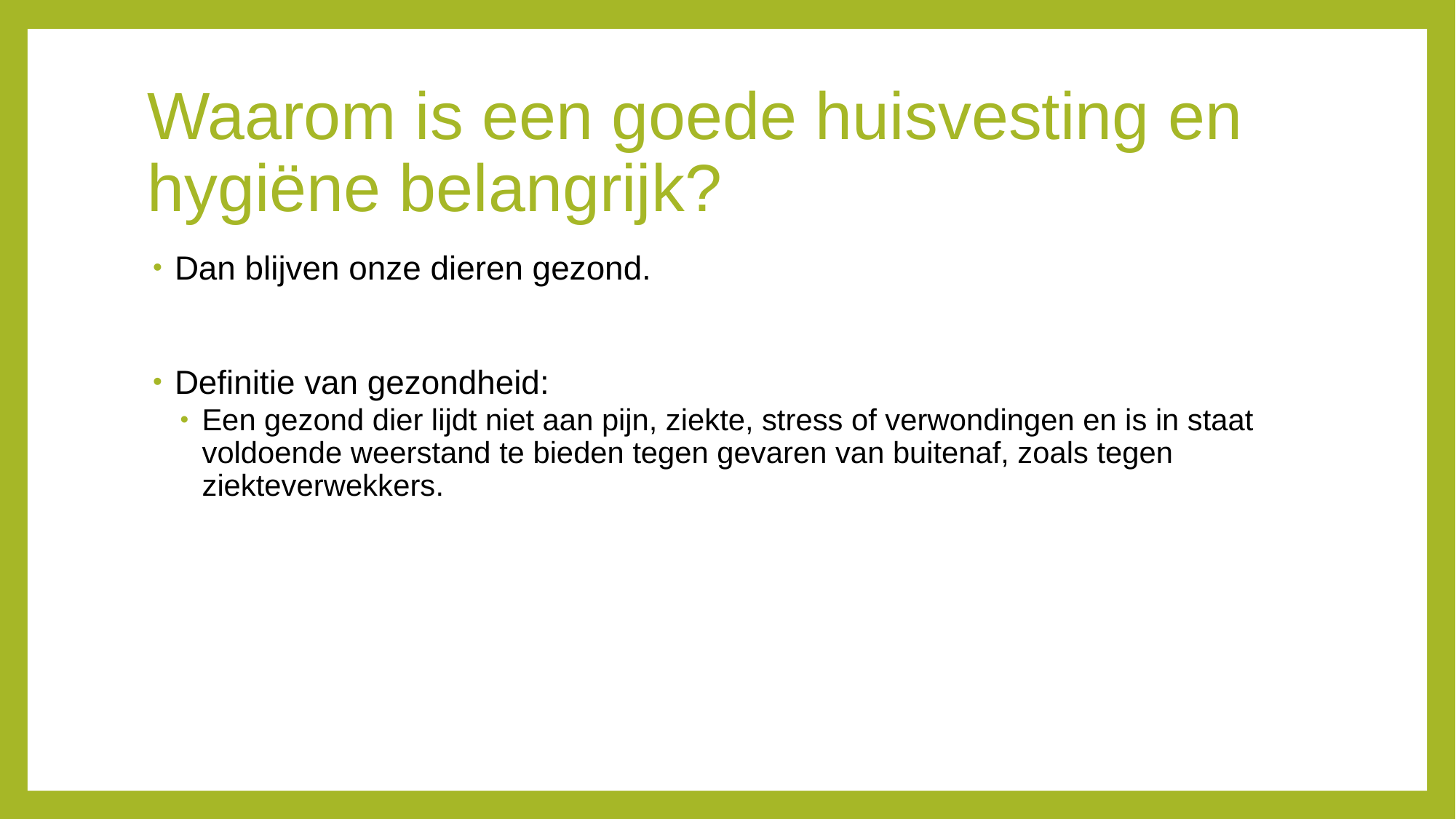

# Waarom is een goede huisvesting en hygiëne belangrijk?
Dan blijven onze dieren gezond.

Definitie van gezondheid:
Een gezond dier lijdt niet aan pijn, ziekte, stress of verwondingen en is in staat voldoende weerstand te bieden tegen gevaren van buitenaf, zoals tegen ziekteverwekkers.